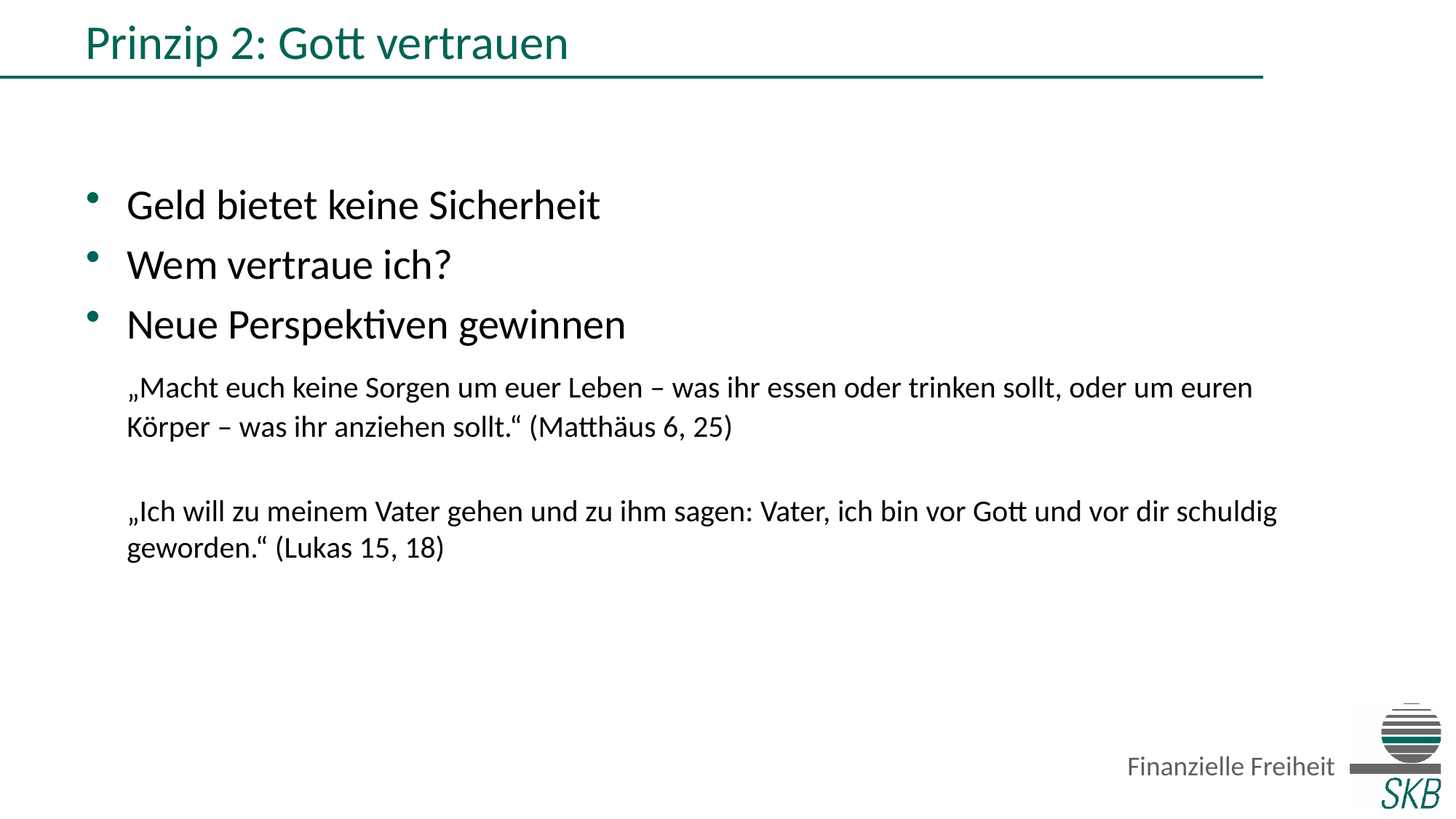

Prinzip 2: Gott vertrauen
Geld bietet keine Sicherheit
Wem vertraue ich?
Neue Perspektiven gewinnen
 	„Macht euch keine Sorgen um euer Leben – was ihr essen oder trinken sollt, oder um euren Körper – was ihr anziehen sollt.“ (Matthäus 6, 25)

	„Ich will zu meinem Vater gehen und zu ihm sagen: Vater, ich bin vor Gott und vor dir schuldig geworden.“ (Lukas 15, 18)